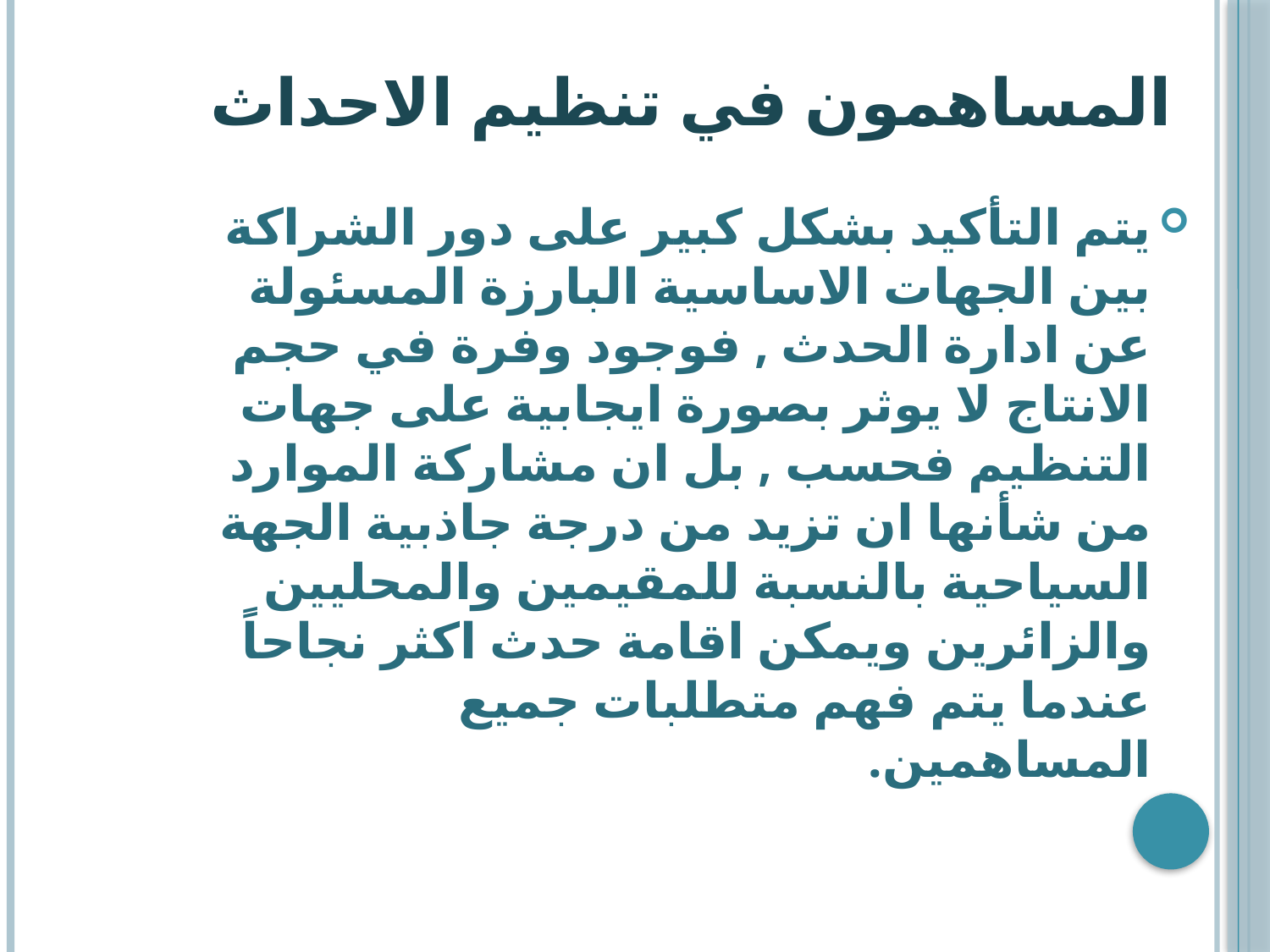

# المساهمون في تنظيم الاحداث
يتم التأكيد بشكل كبير على دور الشراكة بين الجهات الاساسية البارزة المسئولة عن ادارة الحدث , فوجود وفرة في حجم الانتاج لا يوثر بصورة ايجابية على جهات التنظيم فحسب , بل ان مشاركة الموارد من شأنها ان تزيد من درجة جاذبية الجهة السياحية بالنسبة للمقيمين والمحليين والزائرين ويمكن اقامة حدث اكثر نجاحاً عندما يتم فهم متطلبات جميع المساهمين.